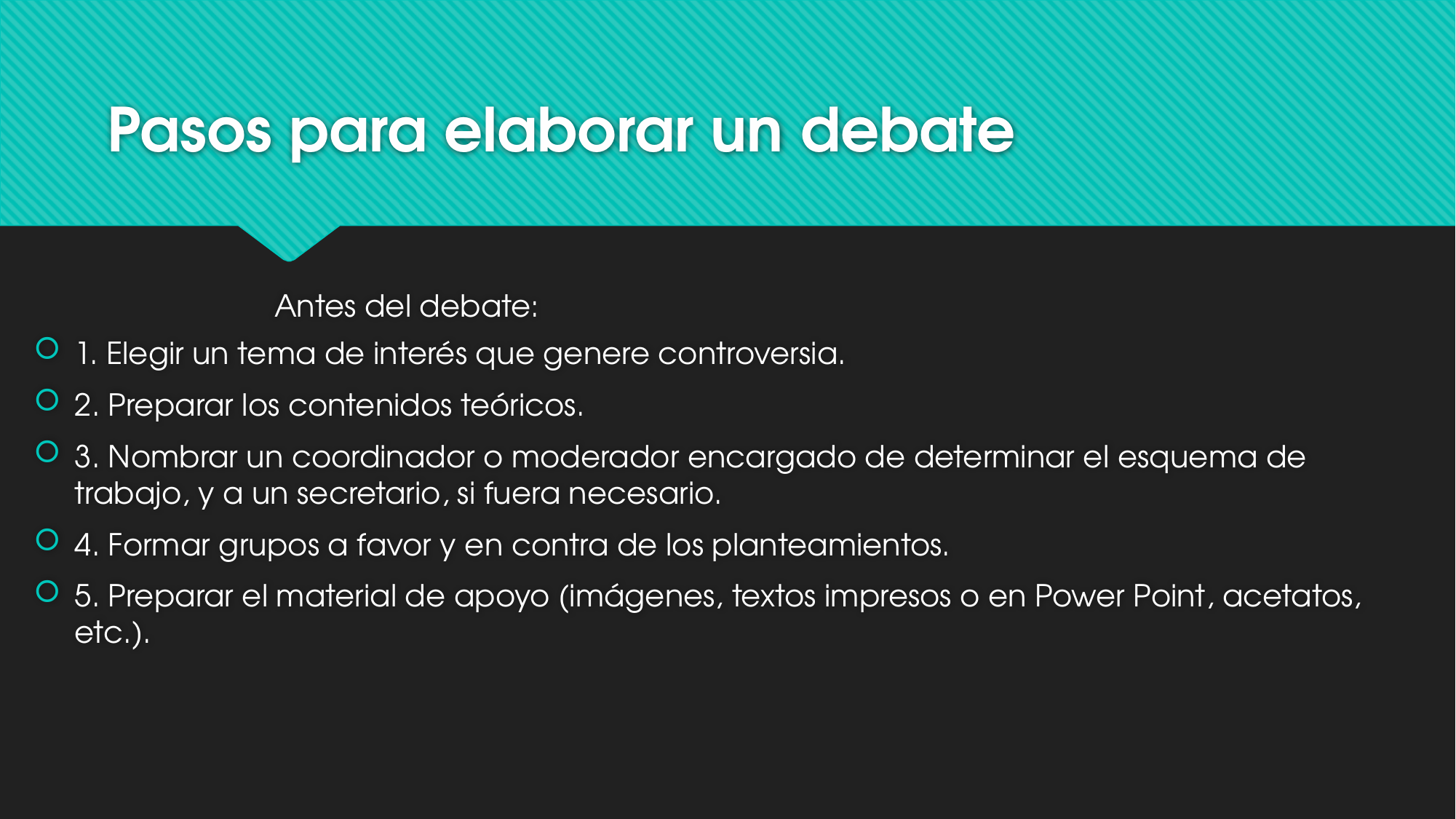

# Pasos para elaborar un debate
Antes del debate:
1. Elegir un tema de interés que genere controversia.
2. Preparar los contenidos teóricos.
3. Nombrar un coordinador o moderador encargado de determinar el esquema de trabajo, y a un secretario, si fuera necesario.
4. Formar grupos a favor y en contra de los planteamientos.
5. Preparar el material de apoyo (imágenes, textos impresos o en Power Point, acetatos, etc.).